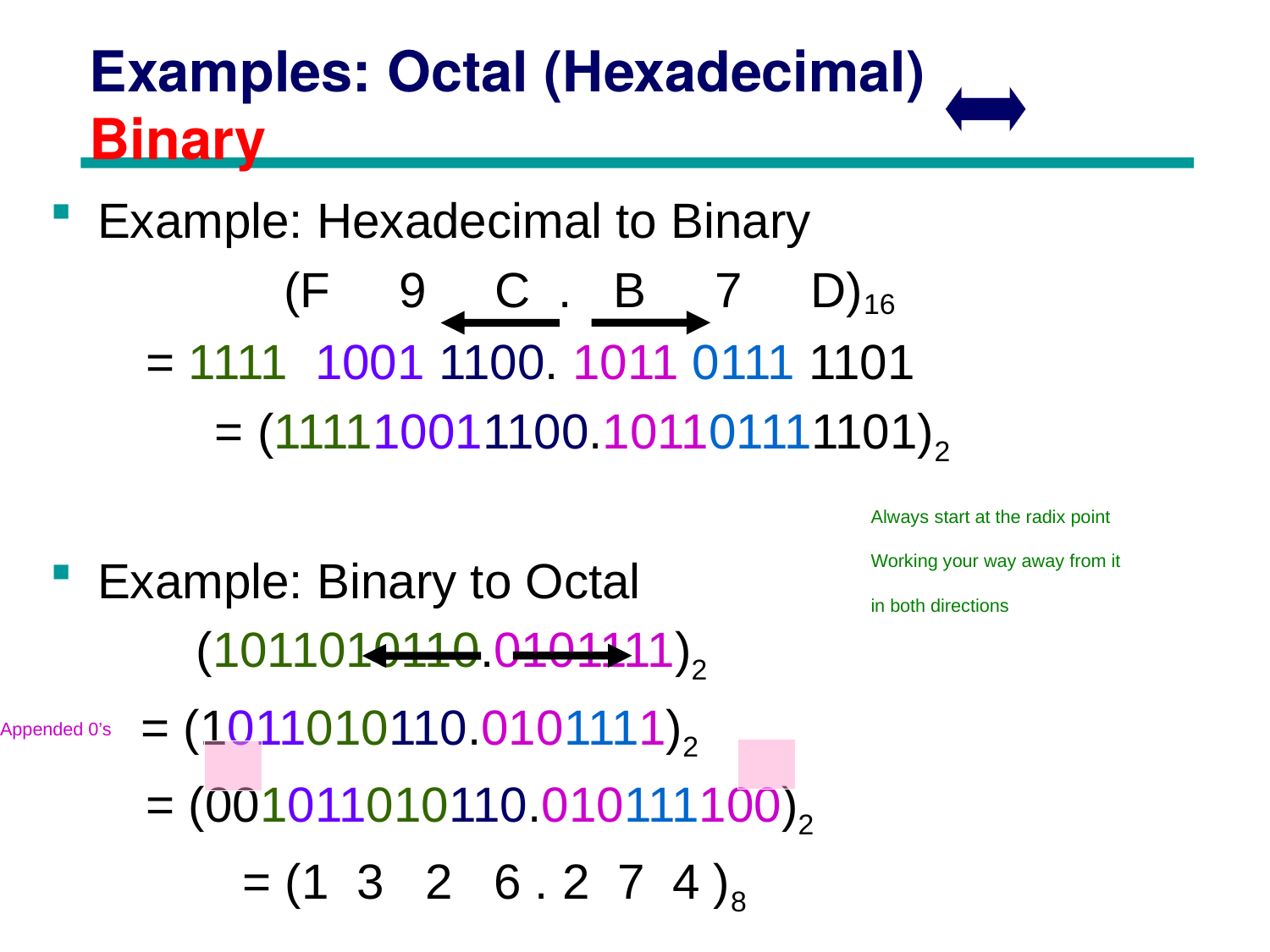

# Examples: Octal (Hexadecimal)        Binary

Example: Hexadecimal to Binary
                 (F     9     C  .   B     7     D)16
       = 1111  1001 1100. 1011 0111 1101
            = (111110011100.101101111101)2

Example: Binary to Octal
      (1011010110.0101111)2
  = (1011010110.0101111)2
       = (001011010110.010111100)2
              = (1  3   2   6 . 2  7  4 )8

Always start at the radix point
Working your way away from it
in both directions

Appended 0’s

Chapter 1            32